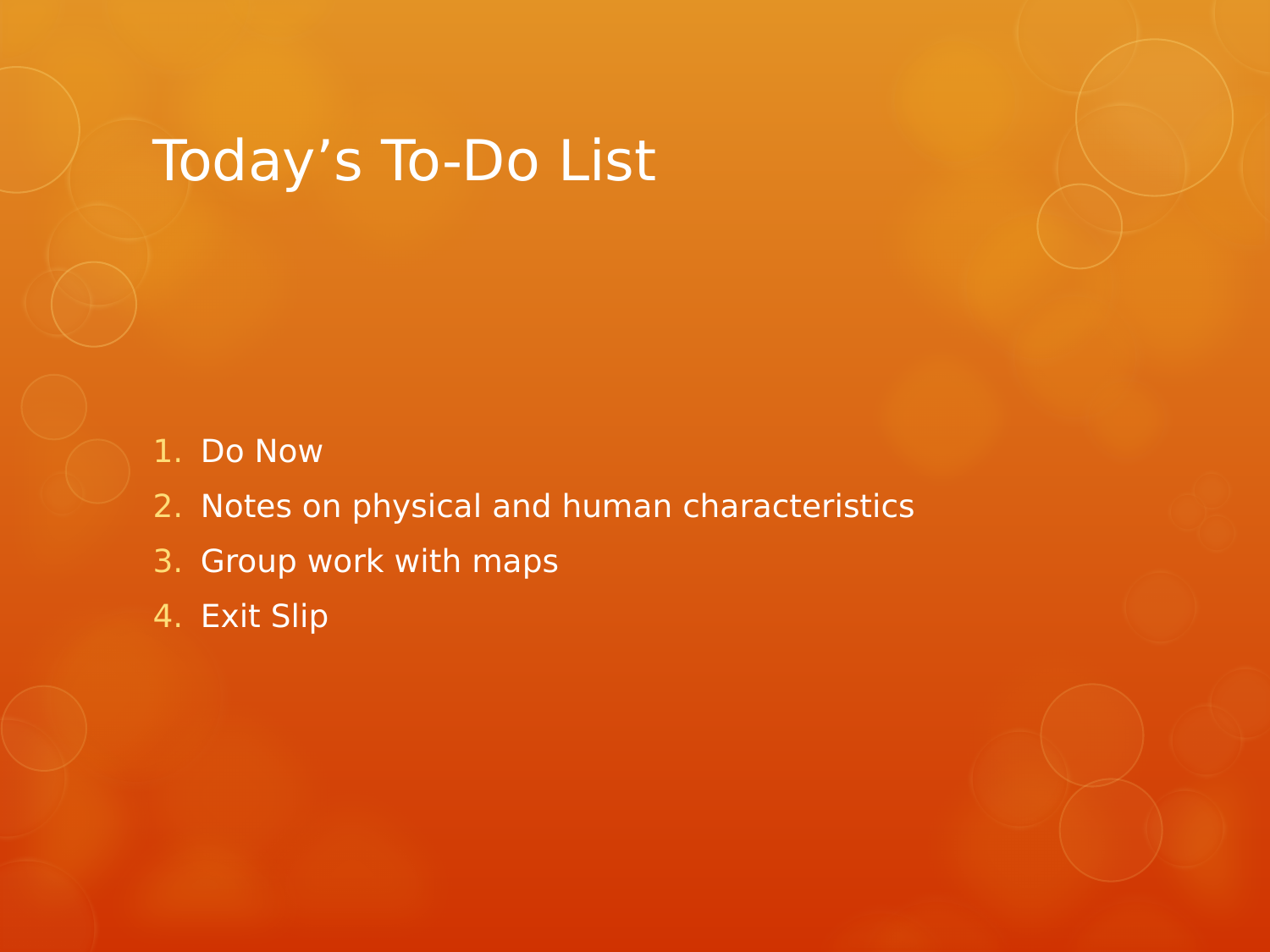

# Today’s To-Do List
Do Now
Notes on physical and human characteristics
Group work with maps
Exit Slip